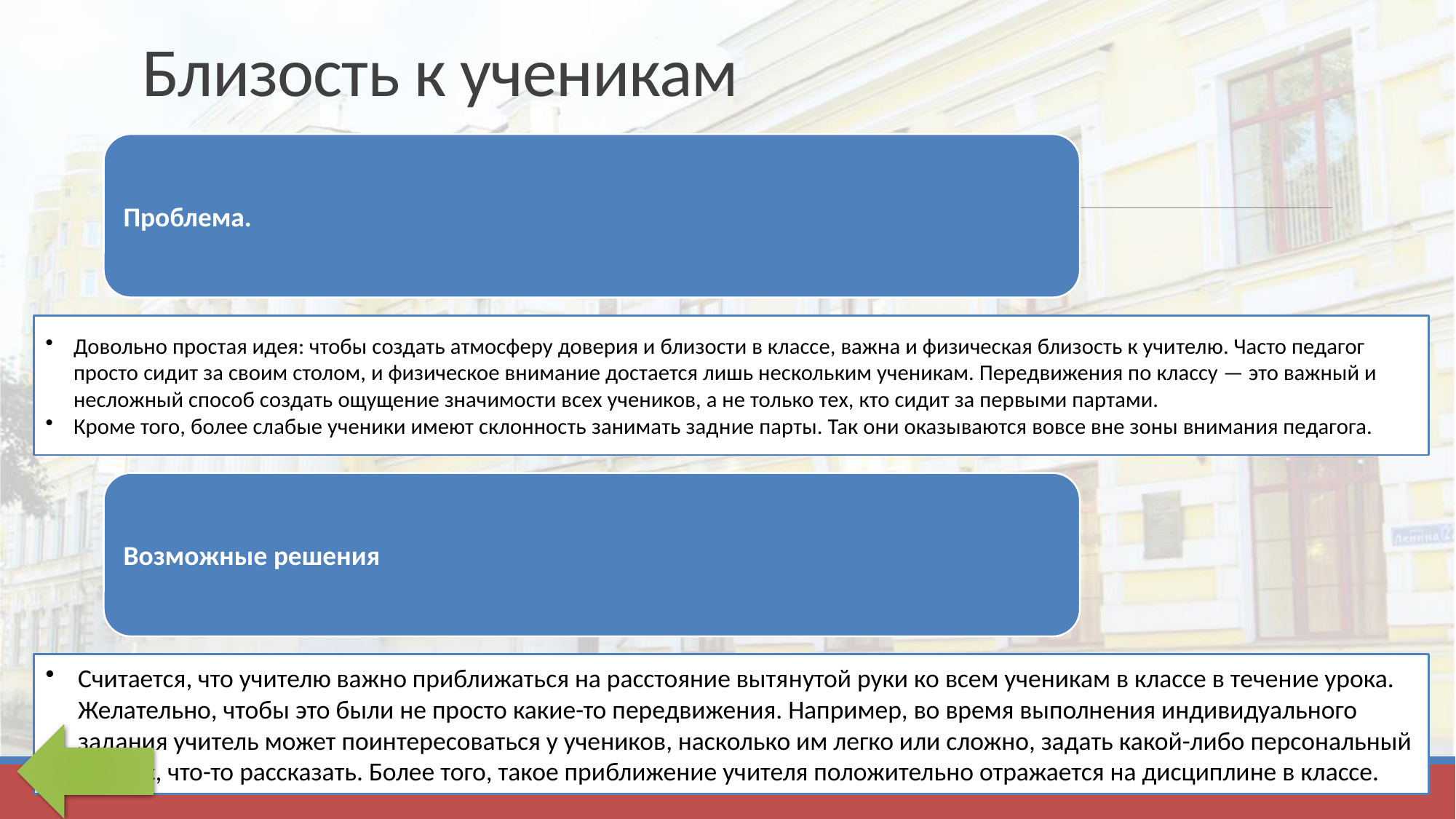

# Близость к ученикам
Проблема.
Кроме того, более слабые ученики имеют склонность занимать зад­ние парты. Так они оказываются вовсе вне зоны внимания педагога.
Возможные решения
Считается, что учителю важно приближаться на расстояние вытя­нутой руки ко всем ученикам в классе в течение урока. Желательно, чтобы это были не просто какие-то передвижения. Например, во время выполнения индивидуального задания учитель может поин­тересоваться у учеников, насколько им легко или сложно, задать какой-либо персональный вопрос, что-то рассказать. Более того, такое приближение учителя положительно отражается на дисциплине в классе.
Довольно простая идея: чтобы создать атмосферу доверия и близости в классе, важна и физическая близость к учи­телю. Часто педагог просто сидит за своим столом, и физическое внимание достается лишь нескольким ученикам. Передвижения по классу — это важный и несложный способ создать ощущение значимости всех учеников, а не только тех, кто сидит за первыми партами.